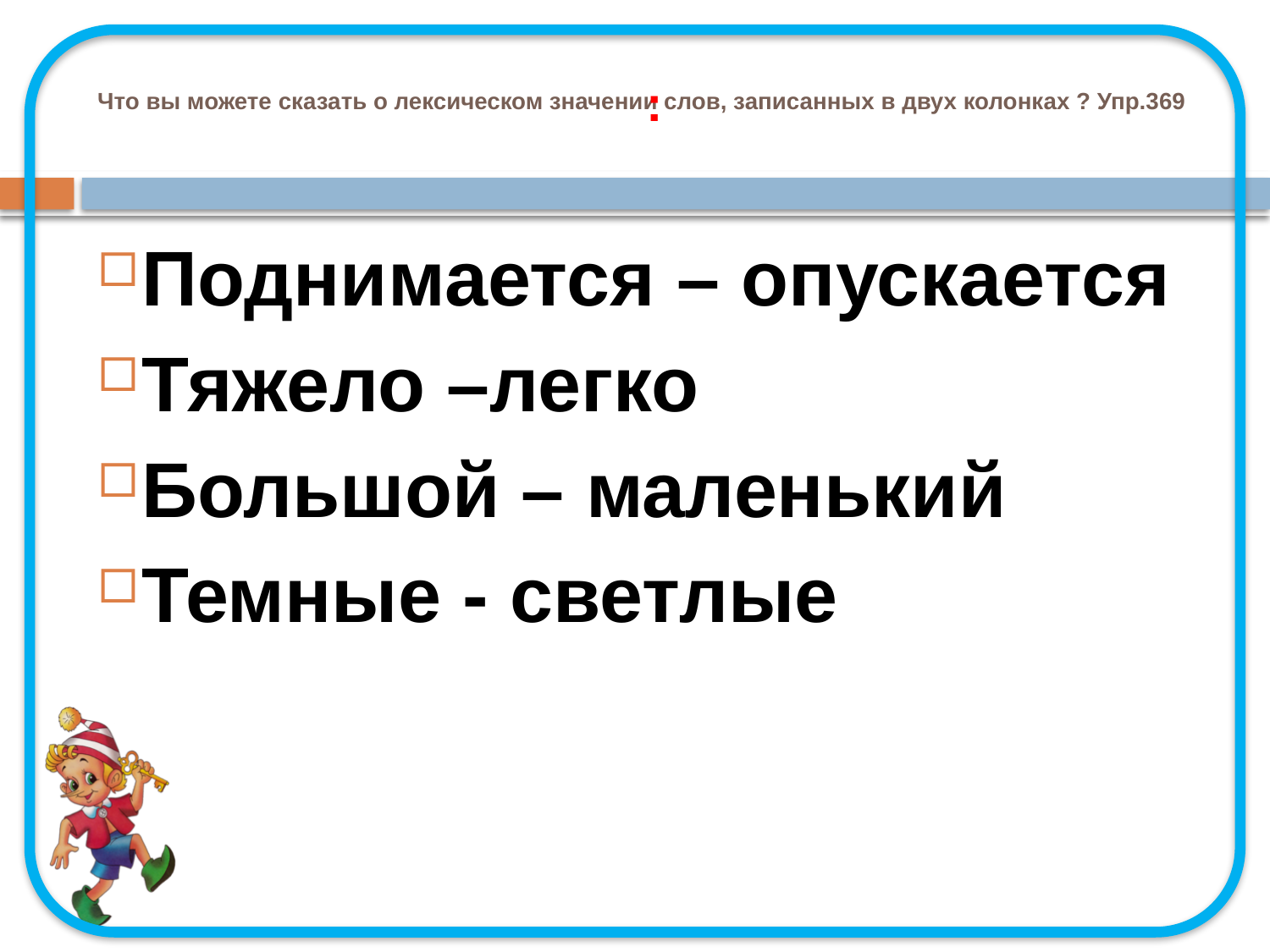

# Что вы можете сказать о лексическом значении слов, записанных в двух колонках ? Упр.369
:
Поднимается – опускается
Тяжело –легко
Большой – маленький
Темные - светлые